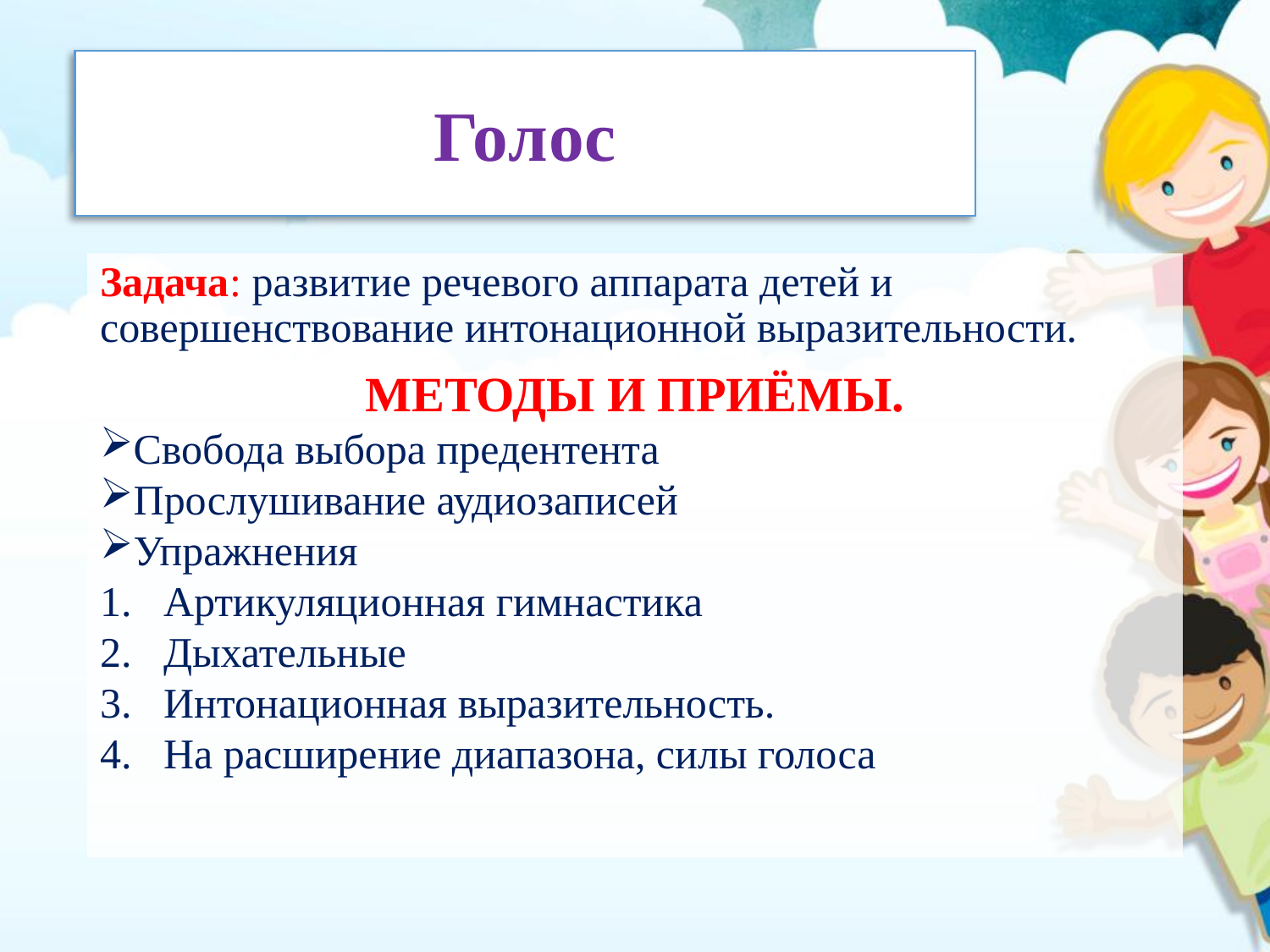

# Голос
Задача: развитие речевого аппарата детей и совершенствование интонационной выразительности.
МЕТОДЫ И ПРИЁМЫ.
Свобода выбора предентента
Прослушивание аудиозаписей
Упражнения
Артикуляционная гимнастика
Дыхательные
Интонационная выразительность.
На расширение диапазона, силы голоса